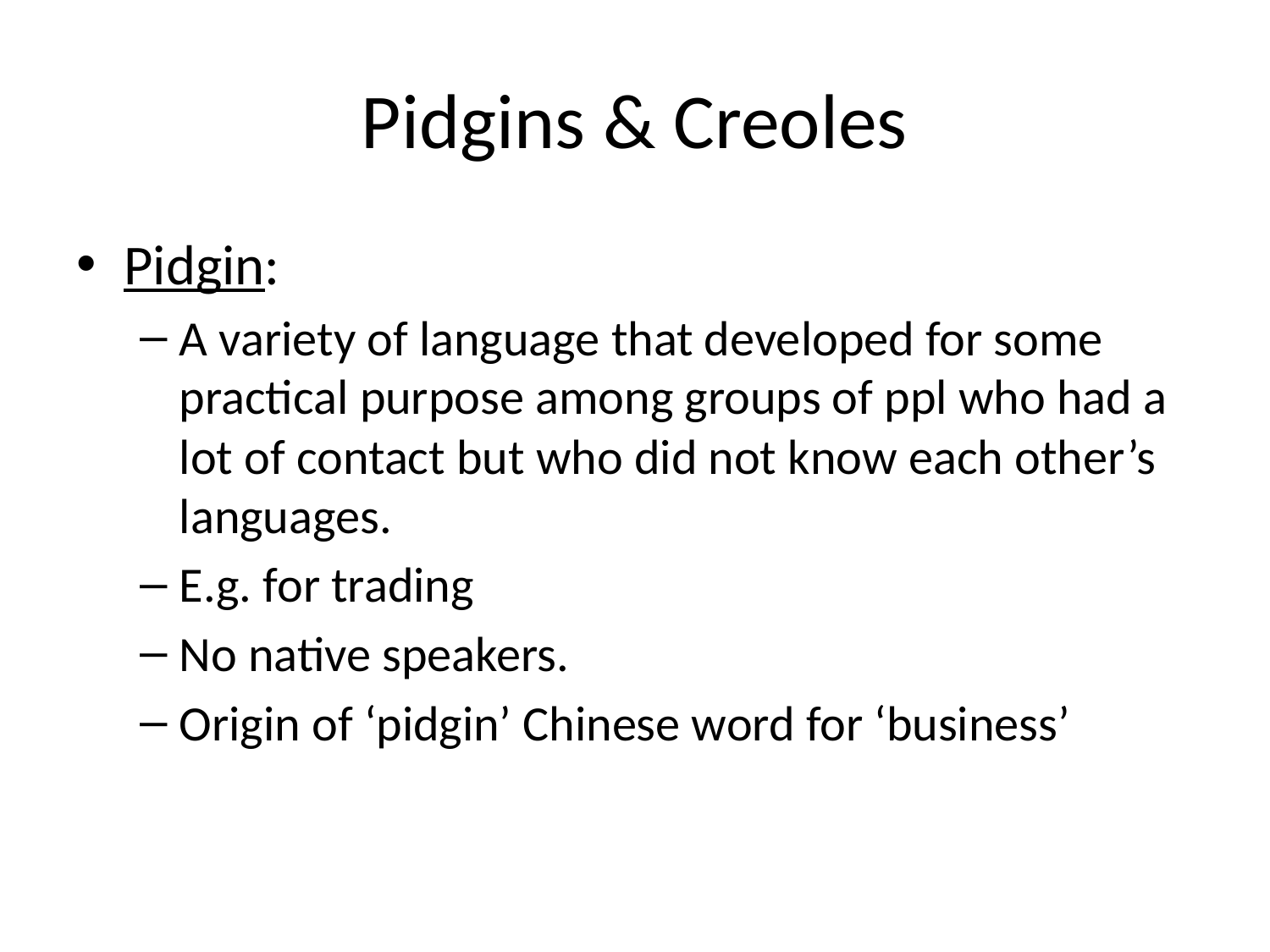

# Pidgins & Creoles
Pidgin:
A variety of language that developed for some practical purpose among groups of ppl who had a lot of contact but who did not know each other’s languages.
E.g. for trading
No native speakers.
Origin of ‘pidgin’ Chinese word for ‘business’